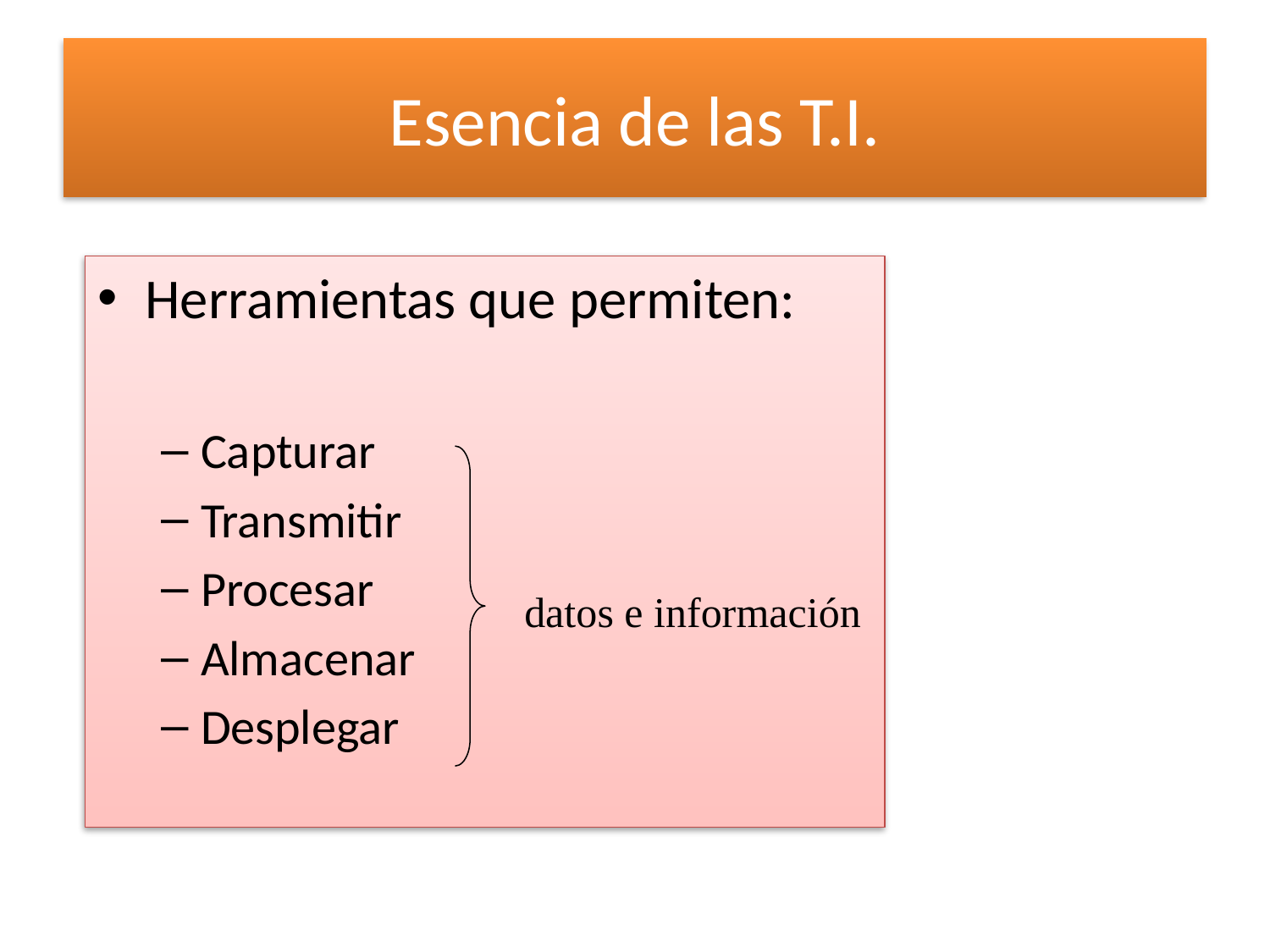

# Esencia de las T.I.
Herramientas que permiten:

Capturar
Transmitir
Procesar
Almacenar
Desplegar

datos e información